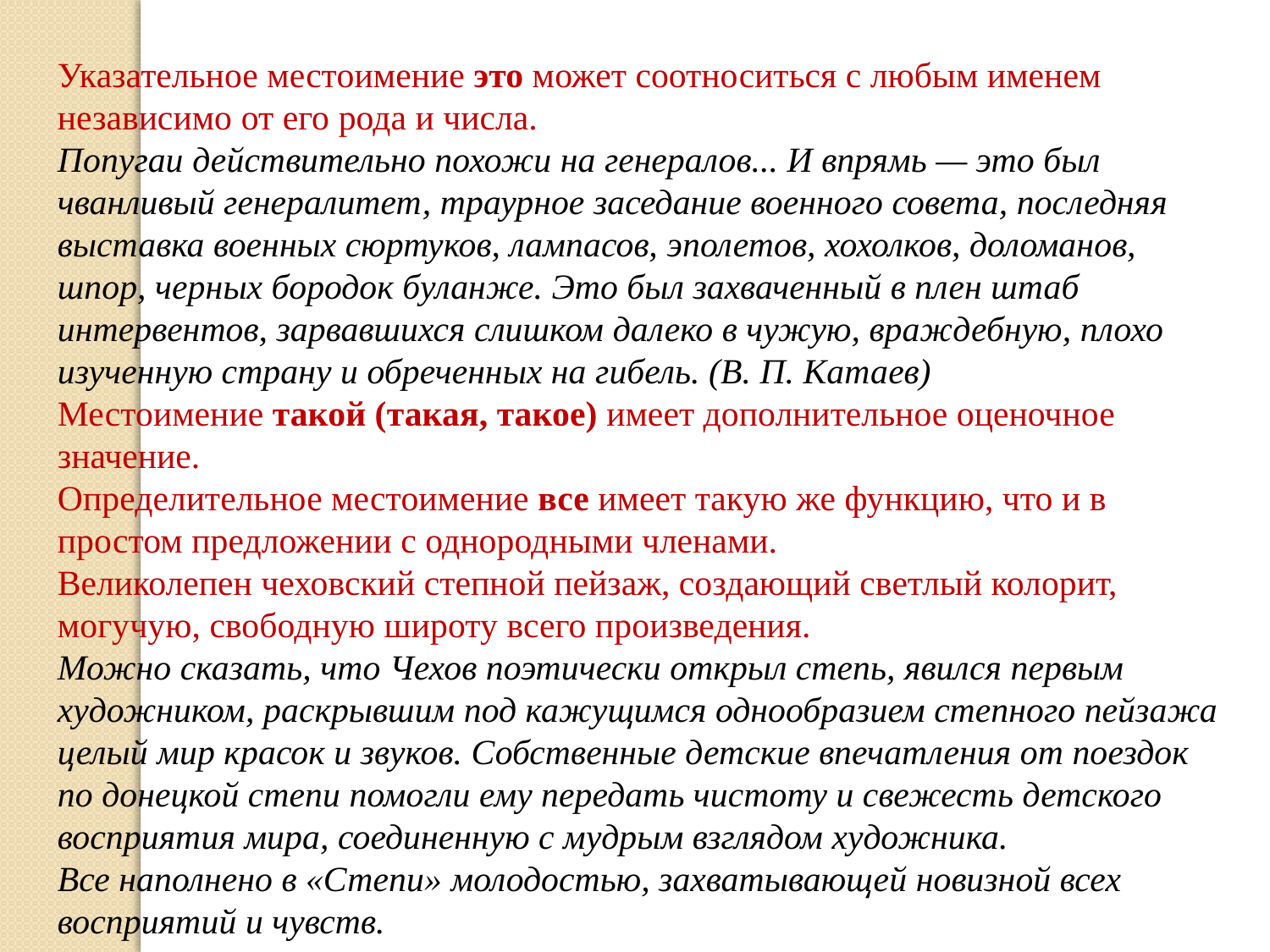

Указательное местоимение это может соотноситься с любым именем независимо от его рода и числа. 
Попугаи действительно похожи на генералов... И впрямь — это был чванливый генералитет, траурное заседание военного совета, последняя выставка военных сюртуков, лампасов, эполетов, хохолков, доломанов, шпор, черных бородок буланже. Это был захваченный в плен штаб интервентов, зарвавшихся слишком далеко в чужую, враждебную, плохо изученную страну и обреченных на гибель. (В. П. Катаев) 
Местоимение такой (такая, такое) имеет дополнительное оценочное значение. 
Определительное местоимение все имеет такую же функцию, что и в простом предложении с однородными членами. 
Великолепен чеховский степной пейзаж, создающий светлый колорит, могучую, свободную широту всего произведения. 
Можно сказать, что Чехов поэтически открыл степь, явился первым художником, раскрывшим под кажущимся однообразием степного пейзажа целый мир красок и звуков. Собственные детские впечатления от поездок по донецкой степи помогли ему передать чистоту и свежесть детского восприятия мира, соединенную с мудрым взглядом художника. 
Все наполнено в «Степи» молодостью, захватывающей новизной всех восприятий и чувств.